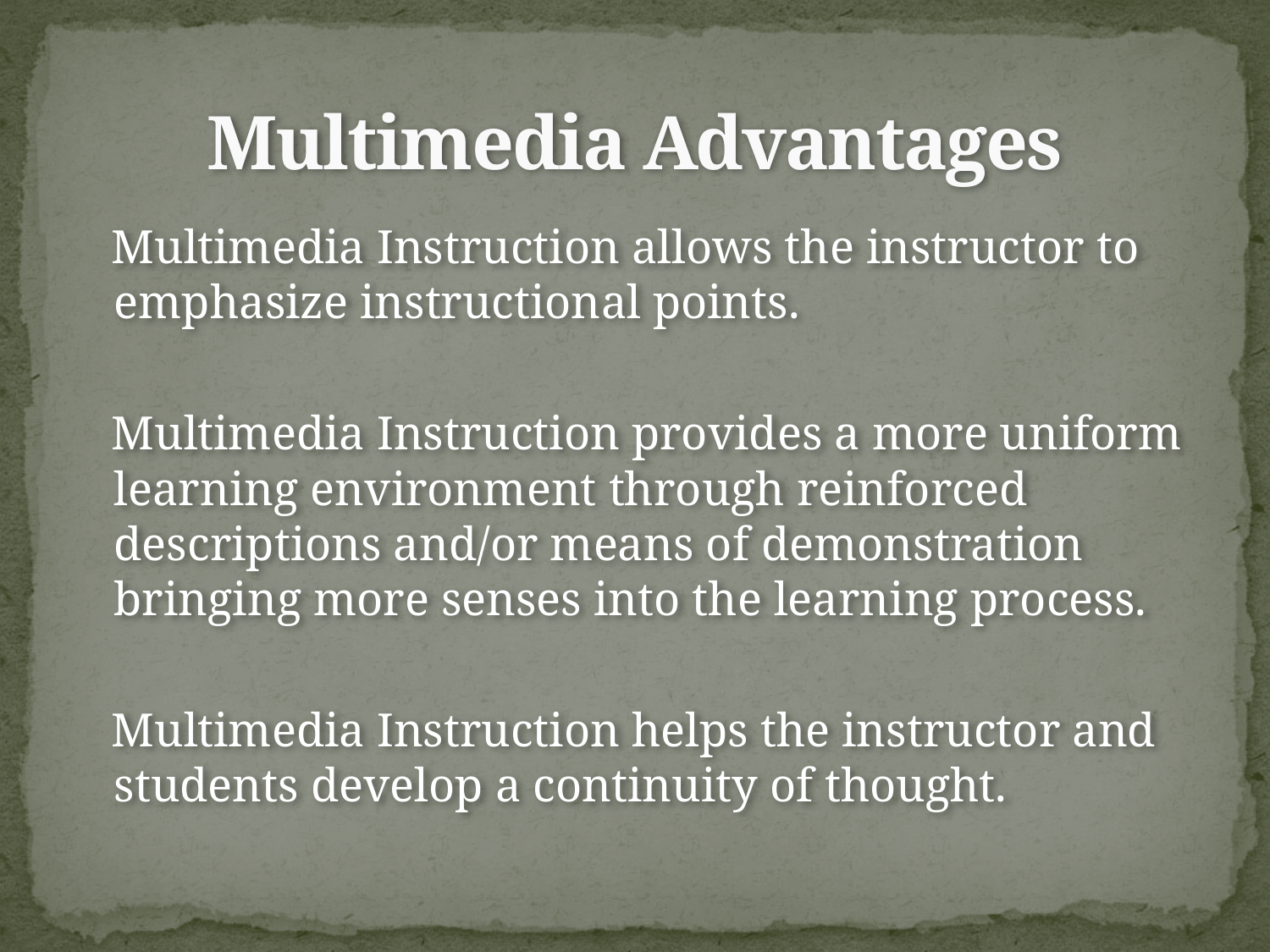

# Multimedia Advantages
   Multimedia Instruction allows the instructor to emphasize instructional points.

   Multimedia Instruction provides a more uniform learning environment through reinforced descriptions and/or means of demonstration bringing more senses into the learning process.

   Multimedia Instruction helps the instructor and students develop a continuity of thought.